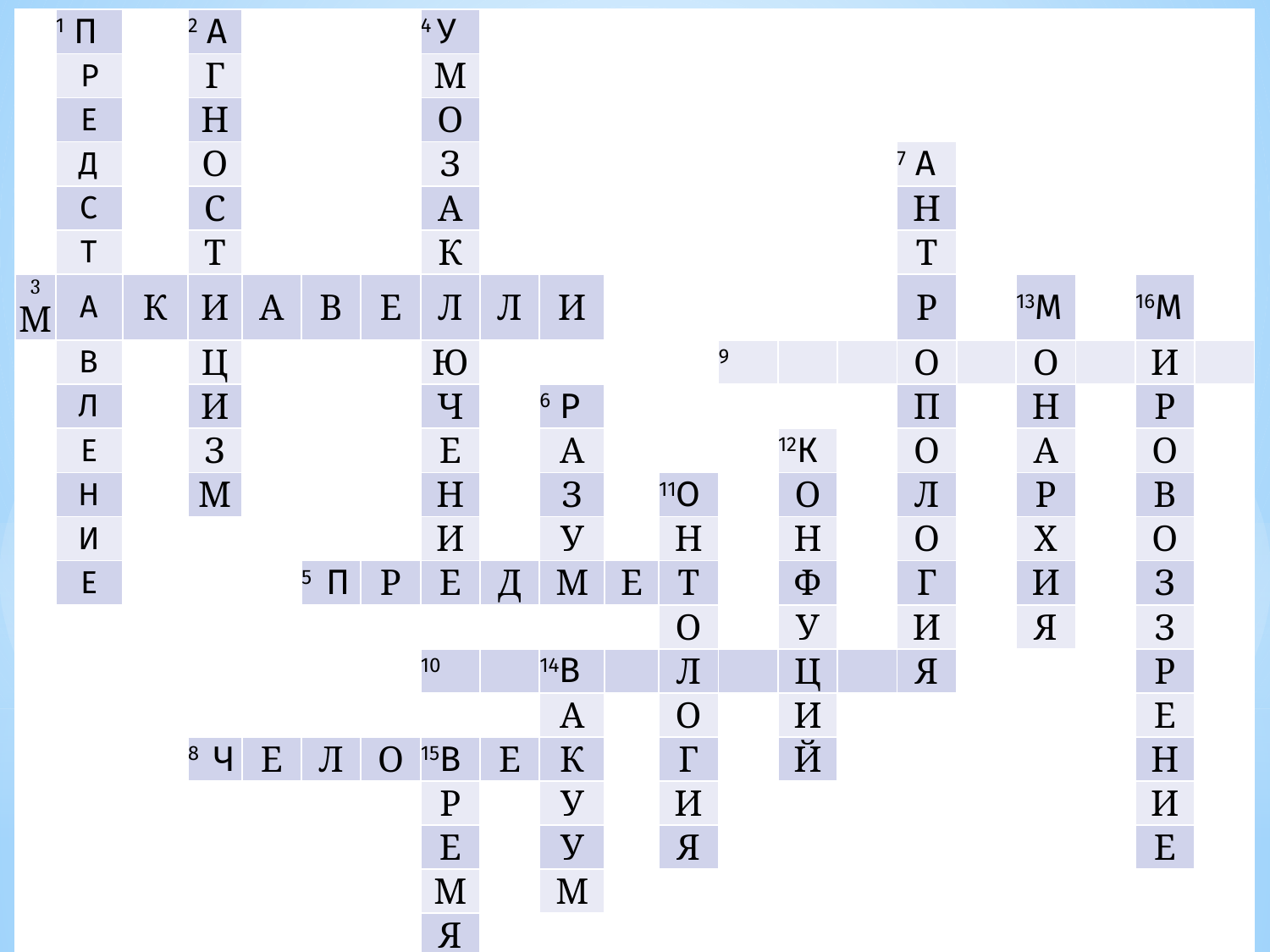

|  | 1 П |  | 2 А |  |  |  | 4 У |  |  |  |  |  |  |  |  |  |  |  |  |  |
| --- | --- | --- | --- | --- | --- | --- | --- | --- | --- | --- | --- | --- | --- | --- | --- | --- | --- | --- | --- | --- |
|  | Р |  | Г |  |  |  | М |  |  |  |  |  |  |  |  |  |  |  |  |  |
|  | Е |  | Н |  |  |  | О |  |  |  |  |  |  |  |  |  |  |  |  |  |
|  | Д |  | О |  |  |  | З |  |  |  |  |  |  |  | 7 А |  |  |  |  |  |
|  | С |  | С |  |  |  | А |  |  |  |  |  |  |  | Н |  |  |  |  |  |
|  | Т |  | Т |  |  |  | К |  |  |  |  |  |  |  | Т |  |  |  |  |  |
| 3М | А | К | И | А | В | Е | Л | Л | И |  |  |  |  |  | Р |  | 13М |  | 16М |  |
|  | В |  | Ц |  |  |  | Ю |  |  |  |  | 9 |  |  | О |  | О |  | И |  |
|  | Л |  | И |  |  |  | Ч |  | 6 Р |  |  |  |  |  | П |  | Н |  | Р |  |
|  | Е |  | З |  |  |  | Е |  | А |  |  |  | 12К |  | О |  | А |  | О |  |
|  | Н |  | М |  |  |  | Н |  | З |  | 11О |  | О |  | Л |  | Р |  | В |  |
|  | И |  |  |  |  |  | И |  | У |  | Н |  | Н |  | О |  | Х |  | О |  |
|  | Е |  |  |  | 5 П | Р | Е | Д | М | Е | Т |  | Ф |  | Г |  | И |  | З |  |
|  |  |  |  |  |  |  |  |  |  |  | О |  | У |  | И |  | Я |  | З |  |
|  |  |  |  |  |  |  | 10 |  | 14В |  | Л |  | Ц |  | Я |  |  |  | Р |  |
|  |  |  |  |  |  |  |  |  | А |  | О |  | И |  |  |  |  |  | Е |  |
|  |  |  | 8 Ч | Е | Л | О | 15В | Е | К |  | Г |  | Й |  |  |  |  |  | Н |  |
|  |  |  |  |  |  |  | Р |  | У |  | И |  |  |  |  |  |  |  | И |  |
|  |  |  |  |  |  |  | Е |  | У |  | Я |  |  |  |  |  |  |  | Е |  |
|  |  |  |  |  |  |  | М |  | М |  |  |  |  |  |  |  |  |  |  |  |
|  |  |  |  |  |  |  | Я |  |  |  |  |  |  |  |  |  |  |  |  |  |